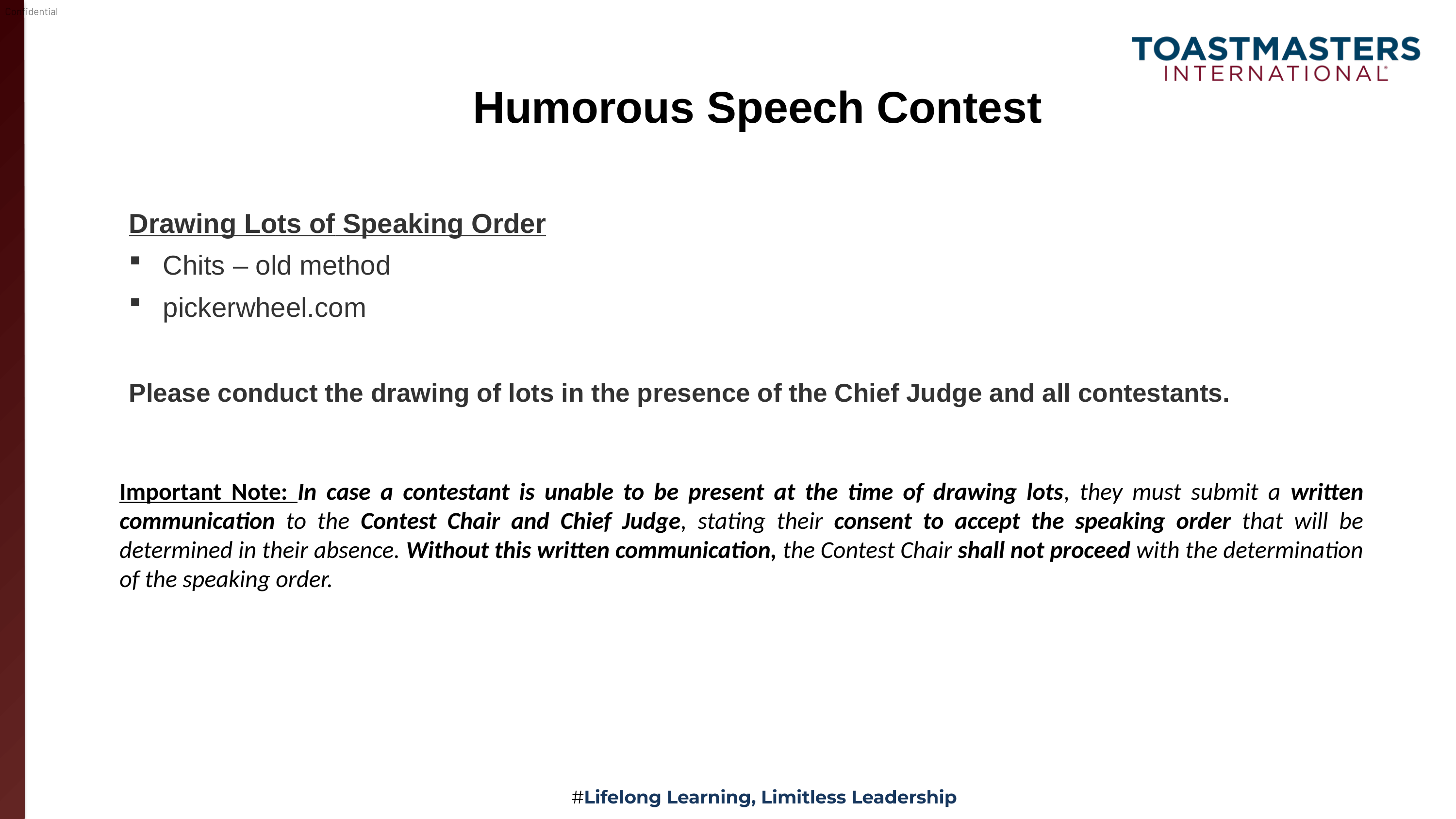

# Humorous Speech Contest
Drawing Lots of Speaking Order
Chits – old method
pickerwheel.com
Please conduct the drawing of lots in the presence of the Chief Judge and all contestants.
Important Note: In case a contestant is unable to be present at the time of drawing lots, they must submit a written communication to the Contest Chair and Chief Judge, stating their consent to accept the speaking order that will be determined in their absence. Without this written communication, the Contest Chair shall not proceed with the determination of the speaking order.